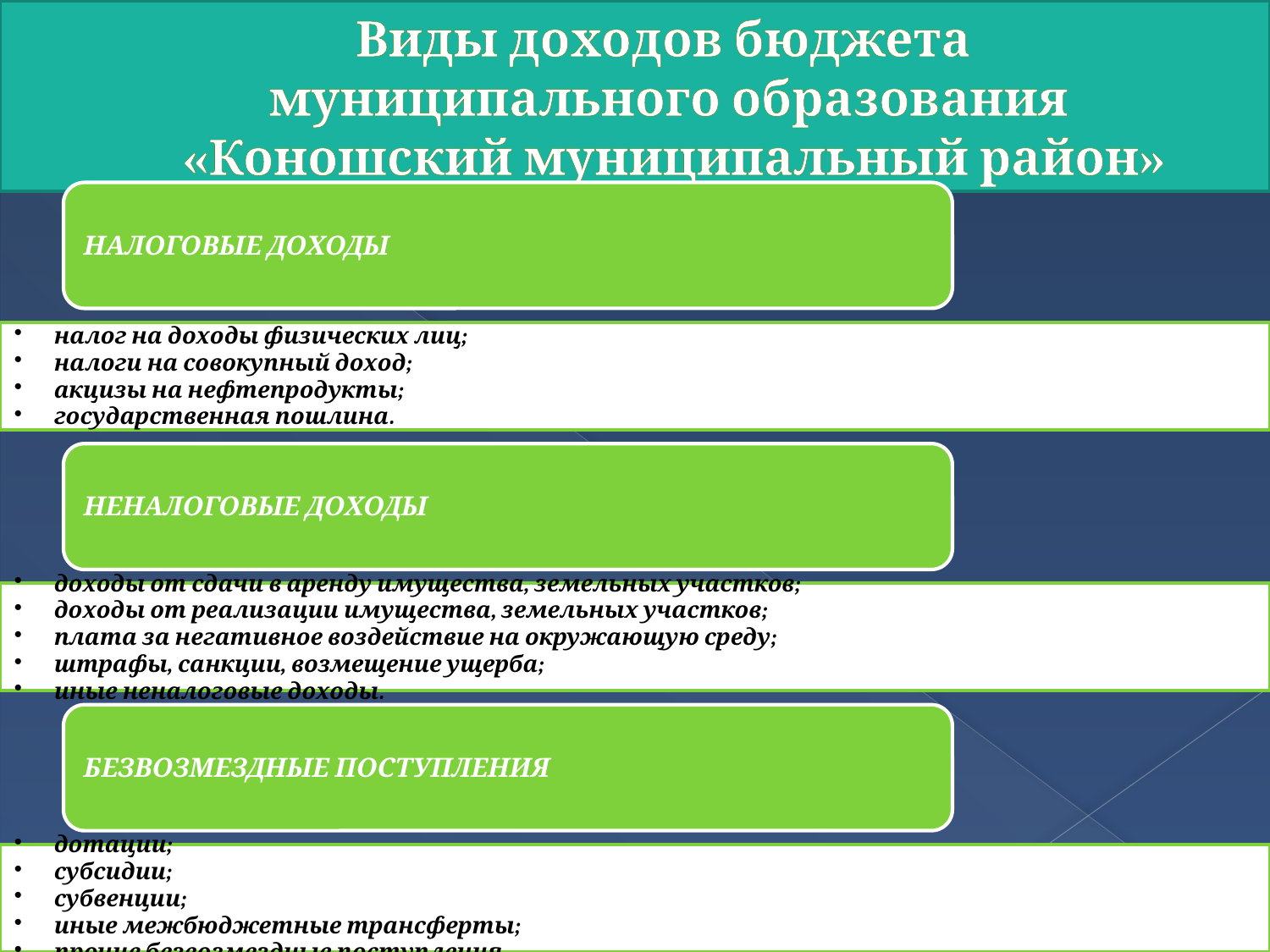

# Виды доходов бюджета муниципального образования
 «Коношский муниципальный район»
НАЛОГОВЫЕ ДОХОДЫ
НЕНАЛОГОВЫЕ ДОХОДЫ
БЕЗВОЗМЕЗДНЫЕ ПОСТУПЛЕНИЯ
налог на доходы физических лиц;
налоги на совокупный доход;
государственная пошлина.
доходы от сдачи в аренду имущества, земельных участков;
доходы от реализации имущества, земельных участков;
плата за негативное воздействие на окружающую среду;
штрафы, санкции, возмещение ущерба;
дотации;
субсидии;
субвенции;
иные межбюджетные трансферты;
акцизы на нефтепродукты;
иные неналоговые доходы.